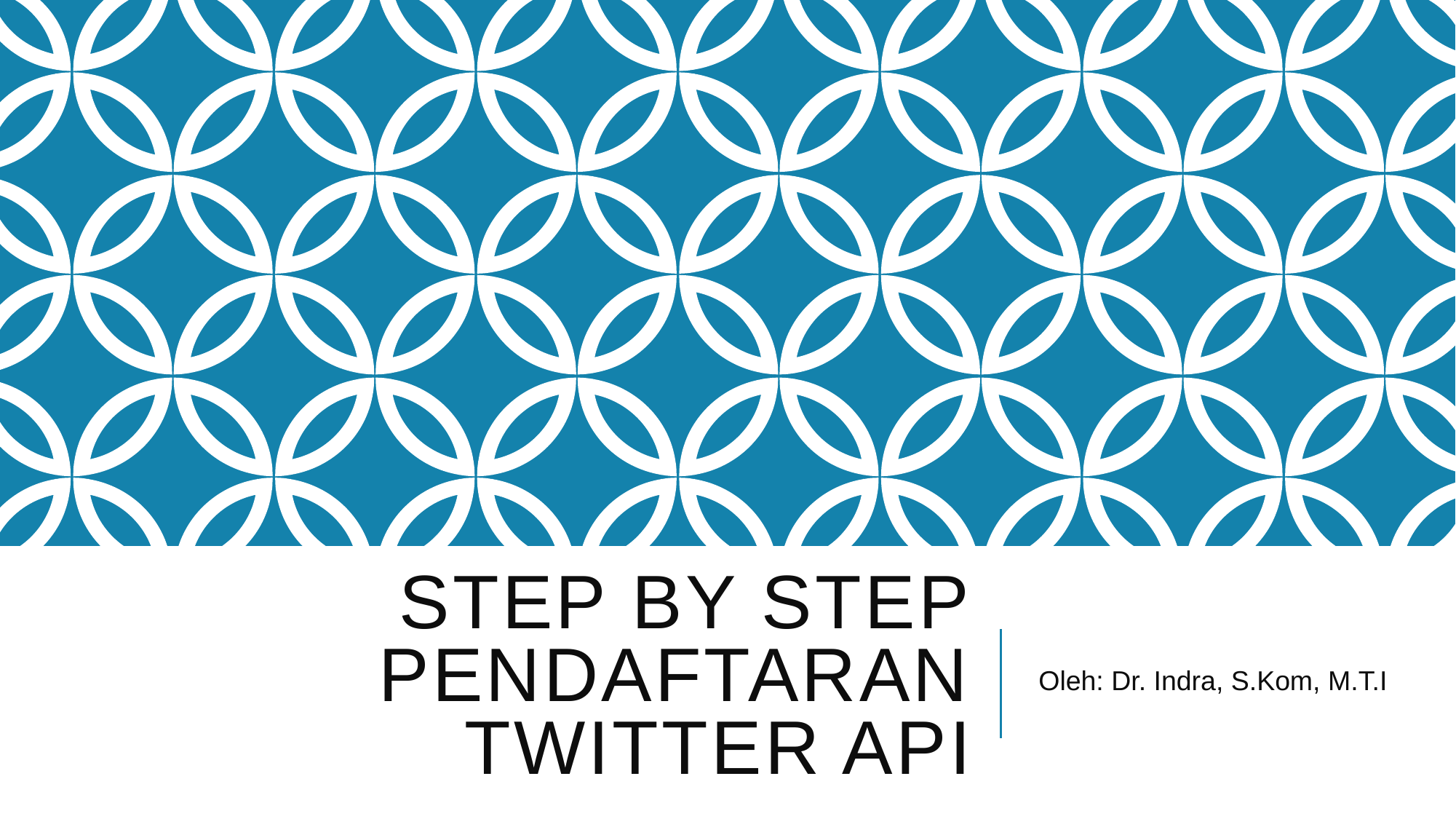

# Step by Step Pendaftaran Twitter API
Oleh: Dr. Indra, S.Kom, M.T.I